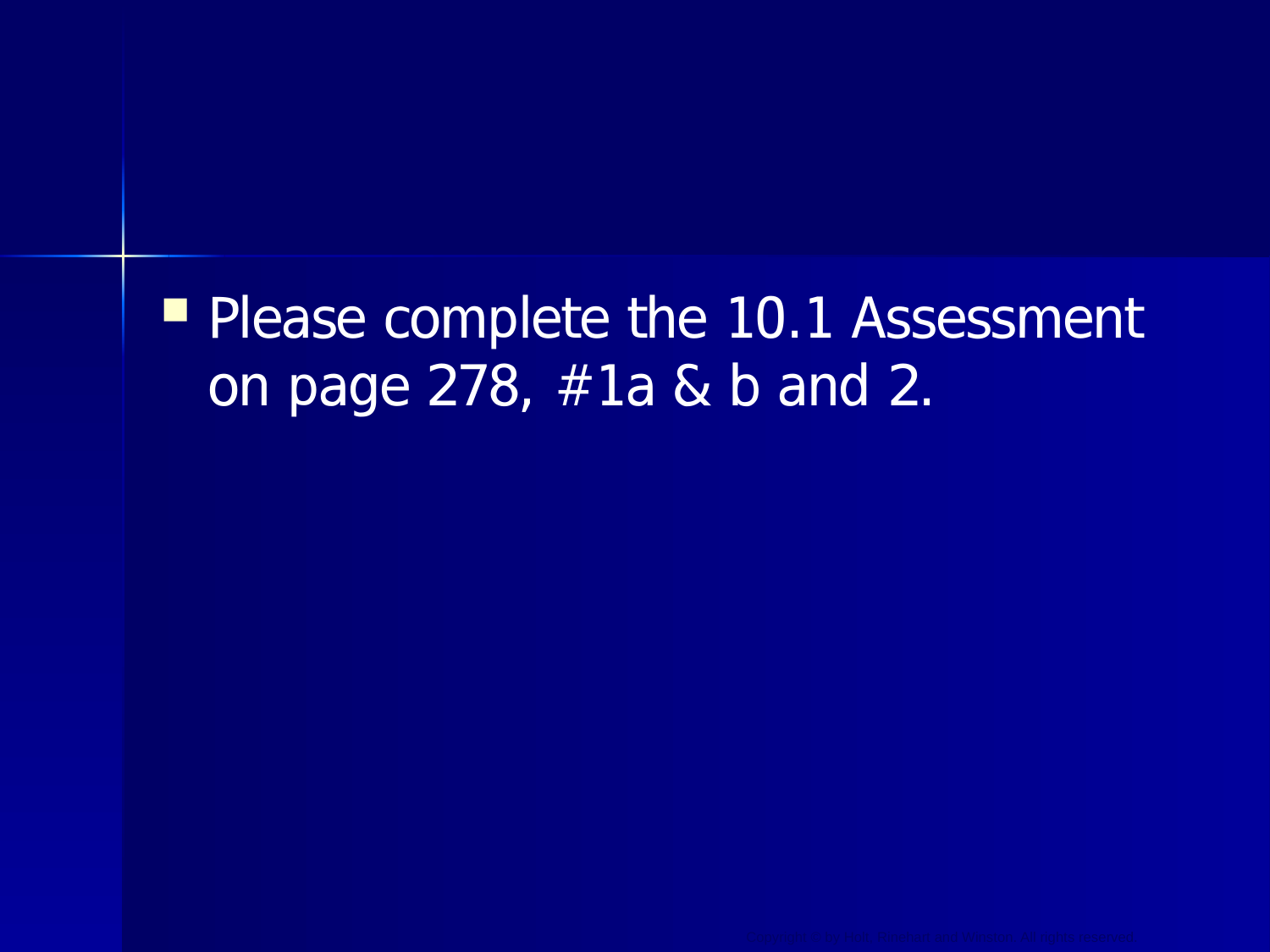

#
Please complete the 10.1 Assessment on page 278, #1a & b and 2.